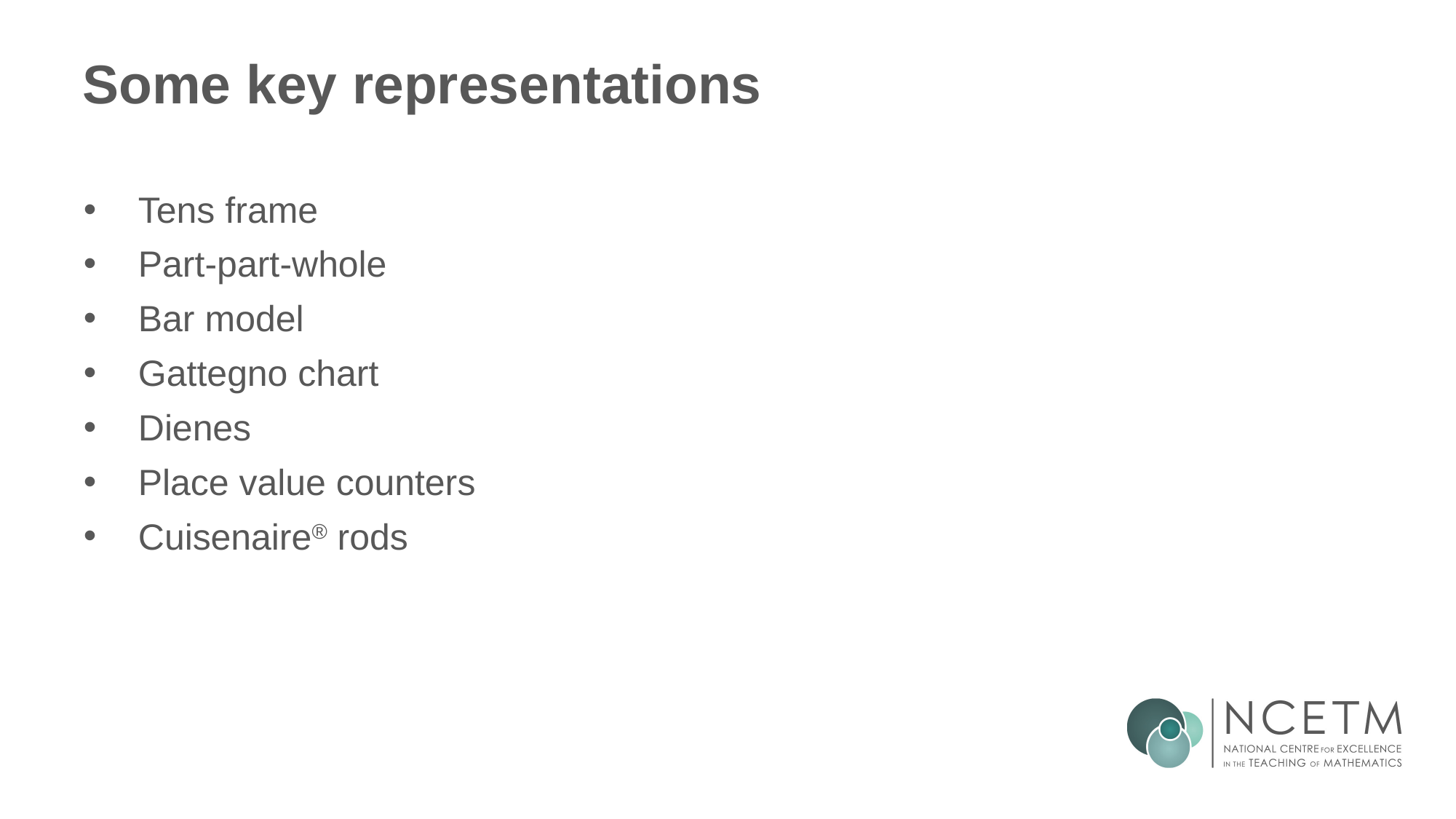

# Some key representations
Tens frame
Part-part-whole
Bar model
Gattegno chart
Dienes
Place value counters
Cuisenaire® rods